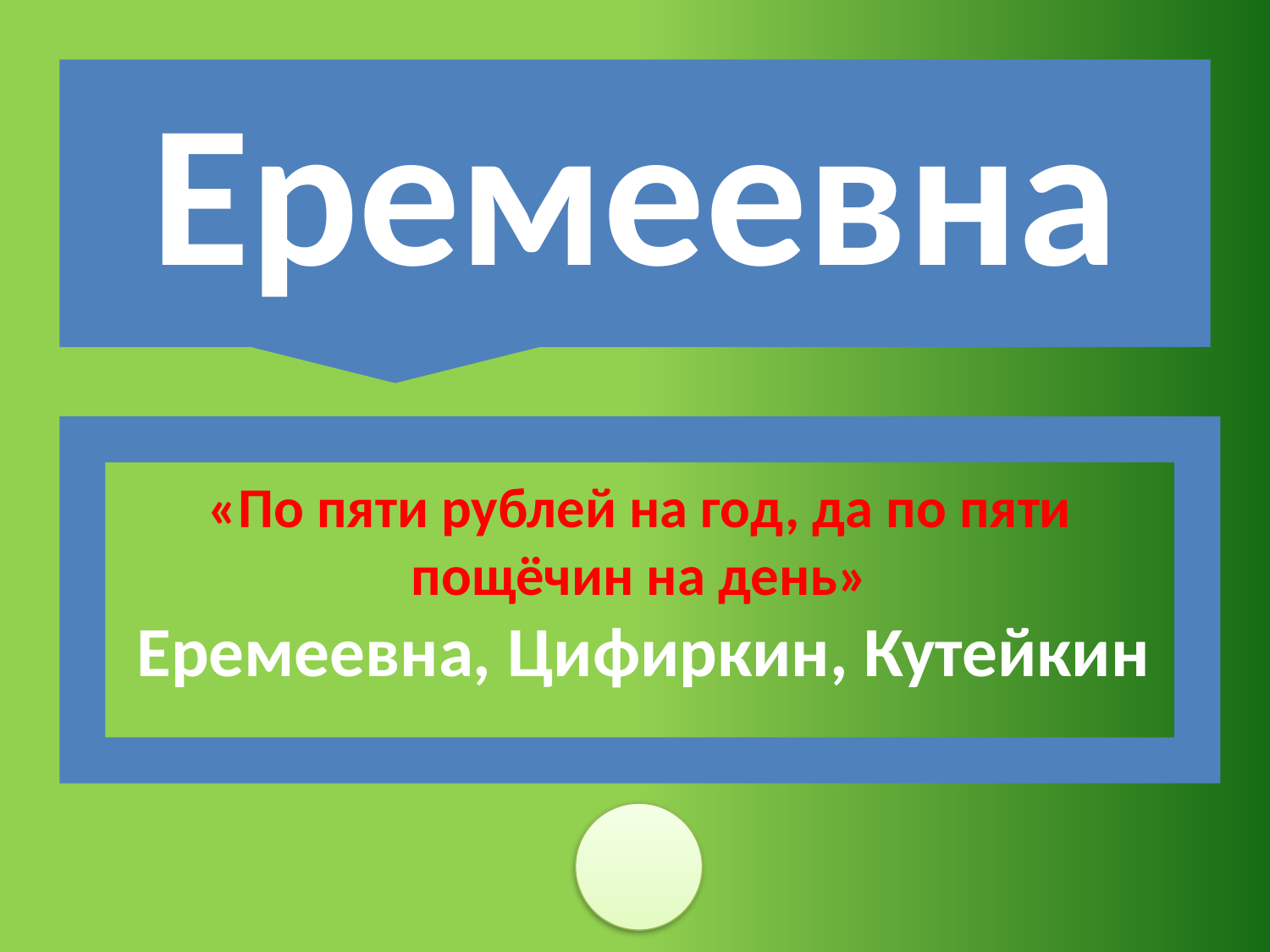

Еремеевна

«По пяти рублей на год, да по пяти пощёчин на день»
 Еремеевна, Цифиркин, Кутейкин